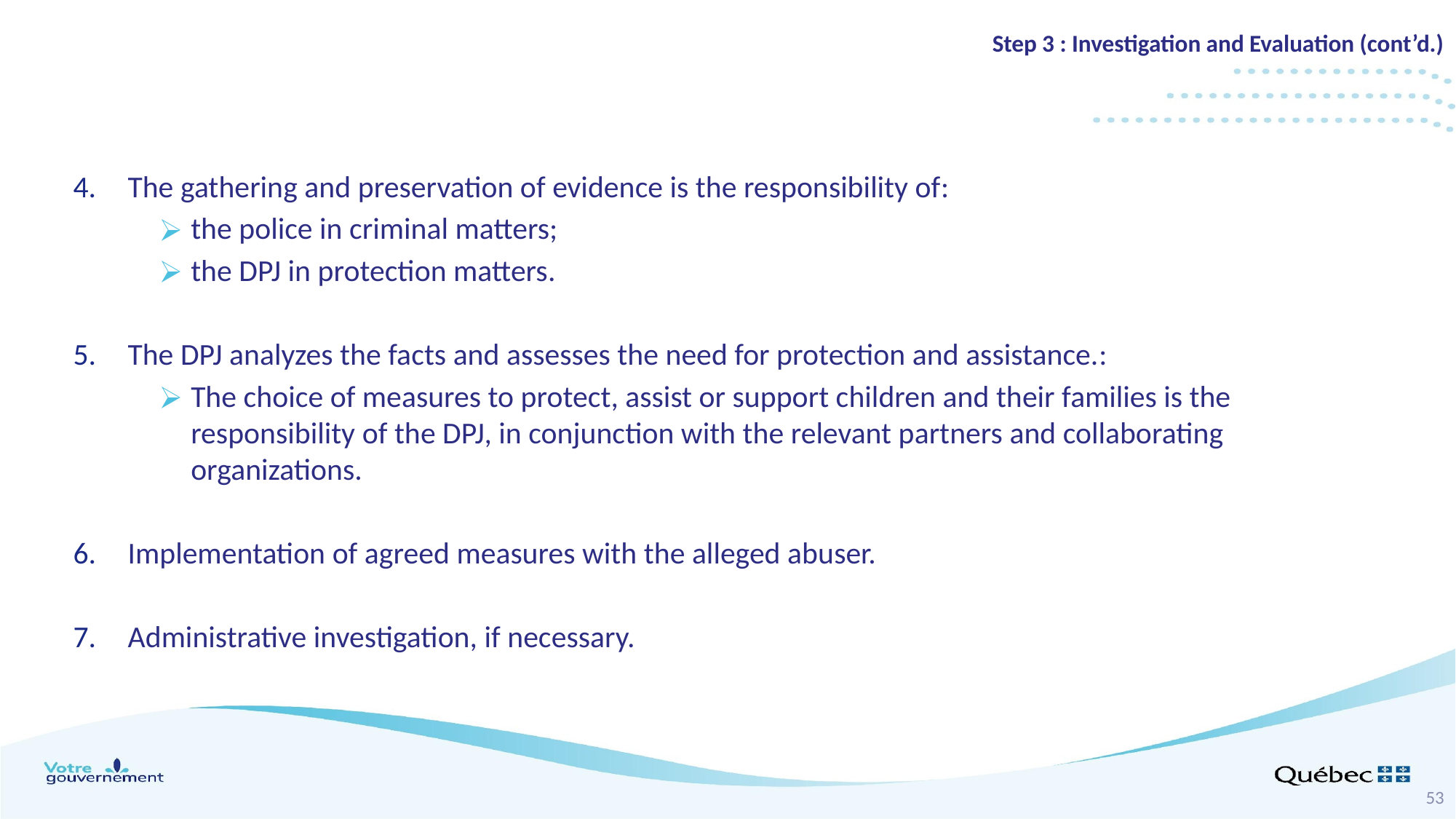

Step 3 : Investigation and Evaluation (cont’d.)

The gathering and preservation of evidence is the responsibility of:
the police in criminal matters;
the DPJ in protection matters.

The DPJ analyzes the facts and assesses the need for protection and assistance.:
The choice of measures to protect, assist or support children and their families is the responsibility of the DPJ, in conjunction with the relevant partners and collaborating organizations.

Implementation of agreed measures with the alleged abuser.

Administrative investigation, if necessary.
53